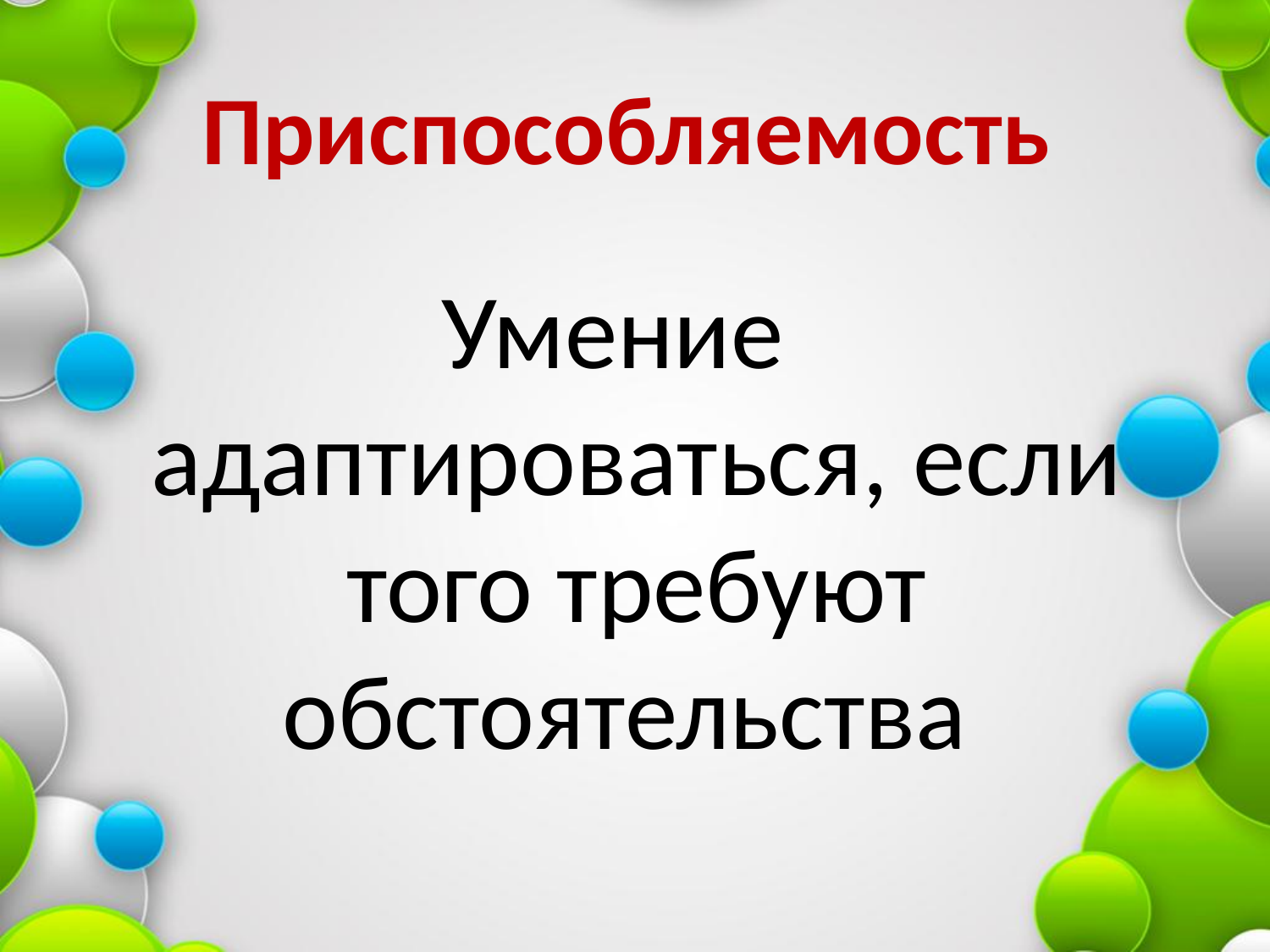

# Приспособляемость
Умение адаптироваться, если того требуют обстоятельства